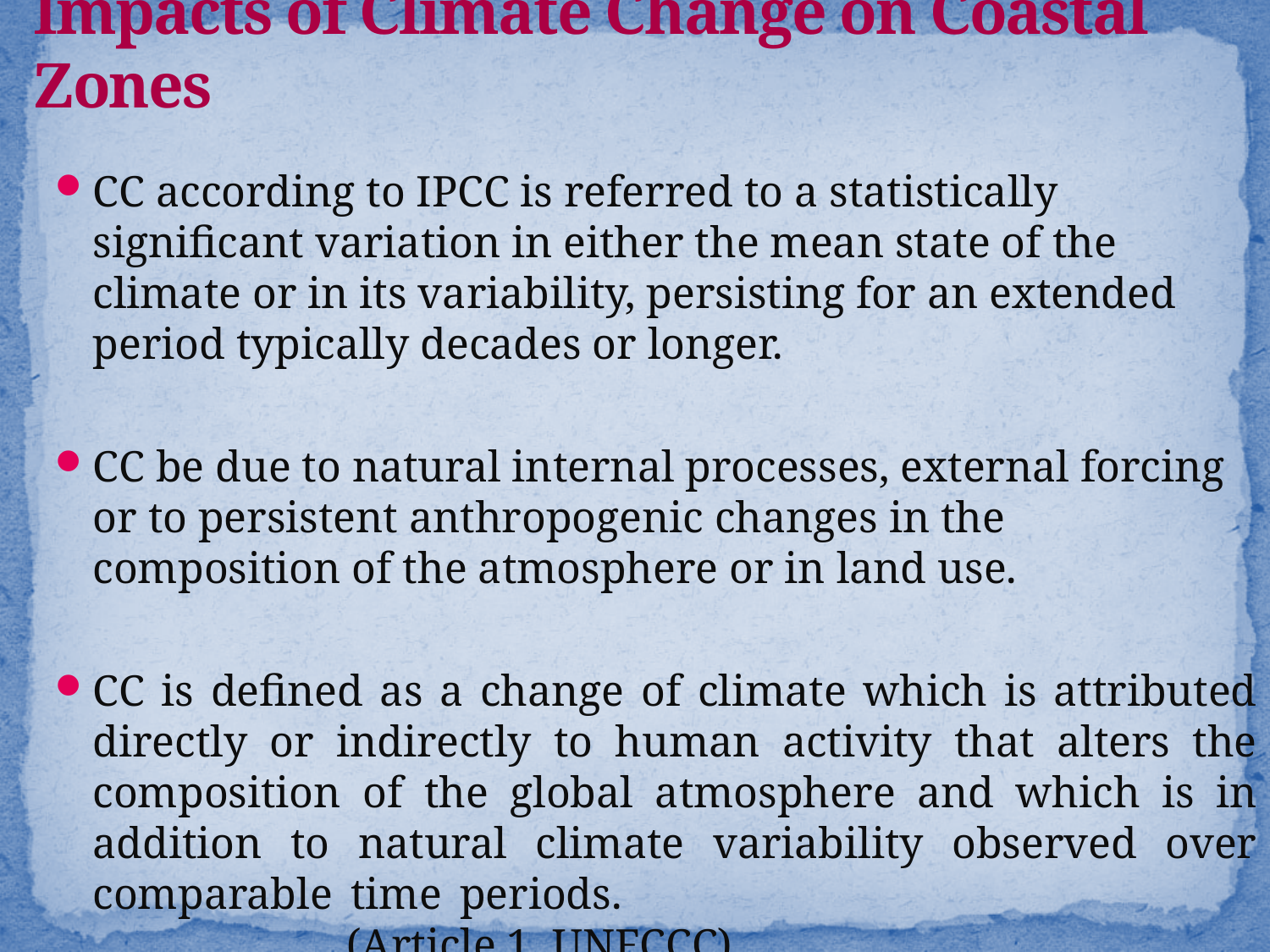

# Impacts of Climate Change on Coastal Zones
CC according to IPCC is referred to a statistically significant variation in either the mean state of the climate or in its variability, persisting for an extended period typically decades or longer.

CC be due to natural internal processes, external forcing or to persistent anthropogenic changes in the composition of the atmosphere or in land use.

CC is defined as a change of climate which is attributed directly or indirectly to human activity that alters the composition of the global atmosphere and which is in addition to natural climate variability observed over comparable time periods. 							(Article 1, UNFCCC)